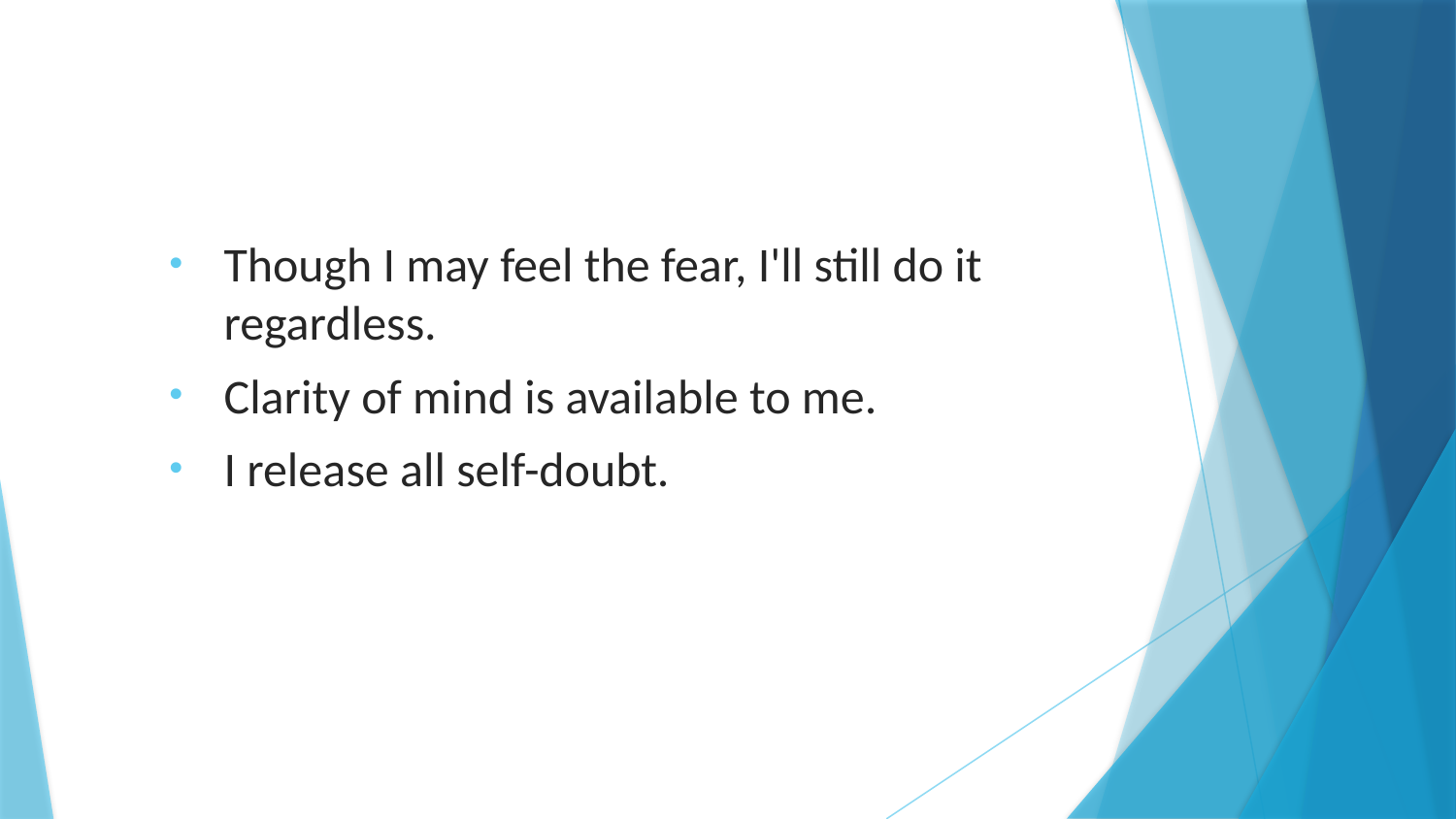

Though I may feel the fear, I'll still do it regardless.
Clarity of mind is available to me.
I release all self-doubt.